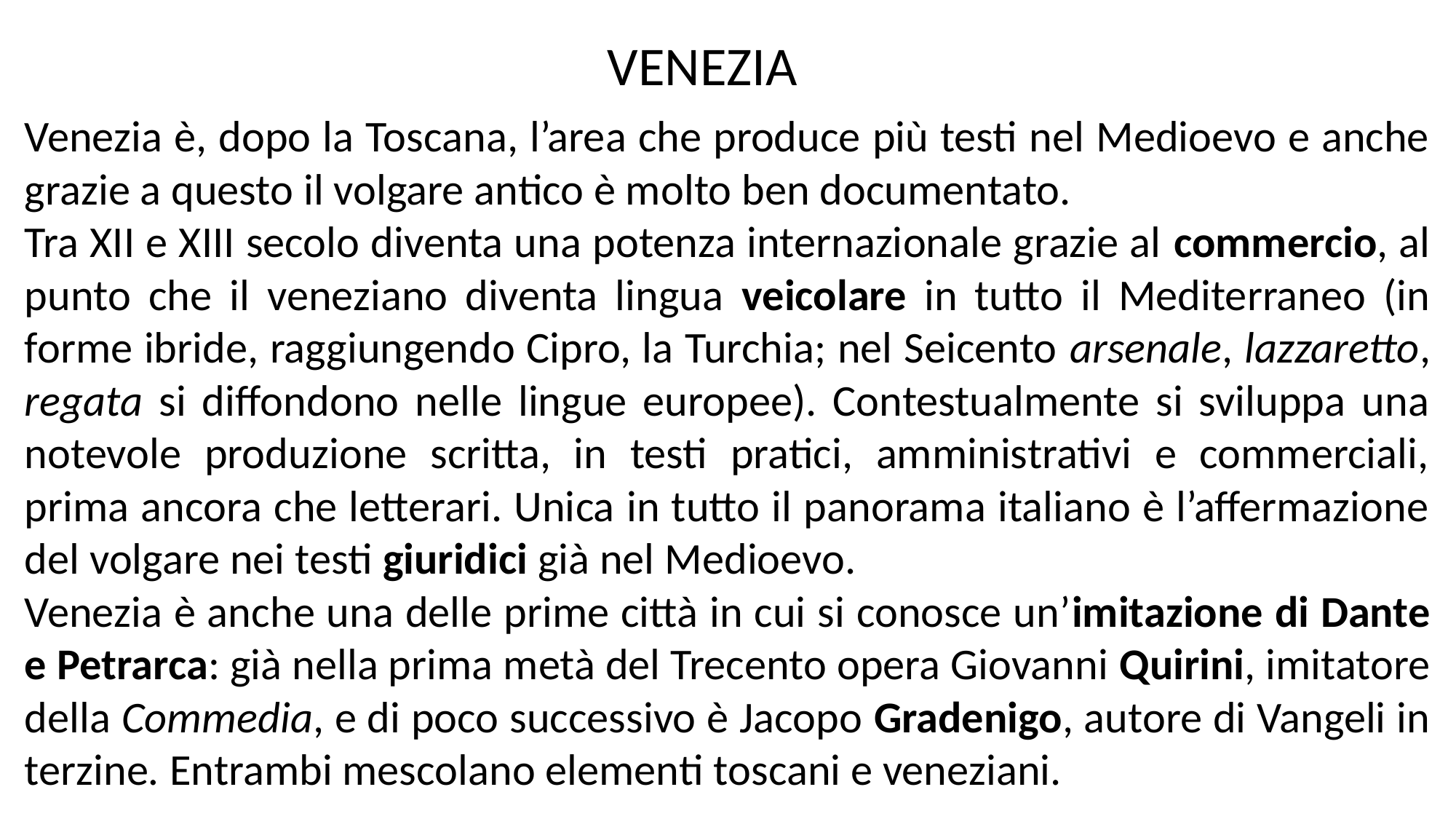

VENEZIA
Venezia è, dopo la Toscana, l’area che produce più testi nel Medioevo e anche grazie a questo il volgare antico è molto ben documentato.
Tra XII e XIII secolo diventa una potenza internazionale grazie al commercio, al punto che il veneziano diventa lingua veicolare in tutto il Mediterraneo (in forme ibride, raggiungendo Cipro, la Turchia; nel Seicento arsenale, lazzaretto, regata si diffondono nelle lingue europee). Contestualmente si sviluppa una notevole produzione scritta, in testi pratici, amministrativi e commerciali, prima ancora che letterari. Unica in tutto il panorama italiano è l’affermazione del volgare nei testi giuridici già nel Medioevo.
Venezia è anche una delle prime città in cui si conosce un’imitazione di Dante e Petrarca: già nella prima metà del Trecento opera Giovanni Quirini, imitatore della Commedia, e di poco successivo è Jacopo Gradenigo, autore di Vangeli in terzine. Entrambi mescolano elementi toscani e veneziani.